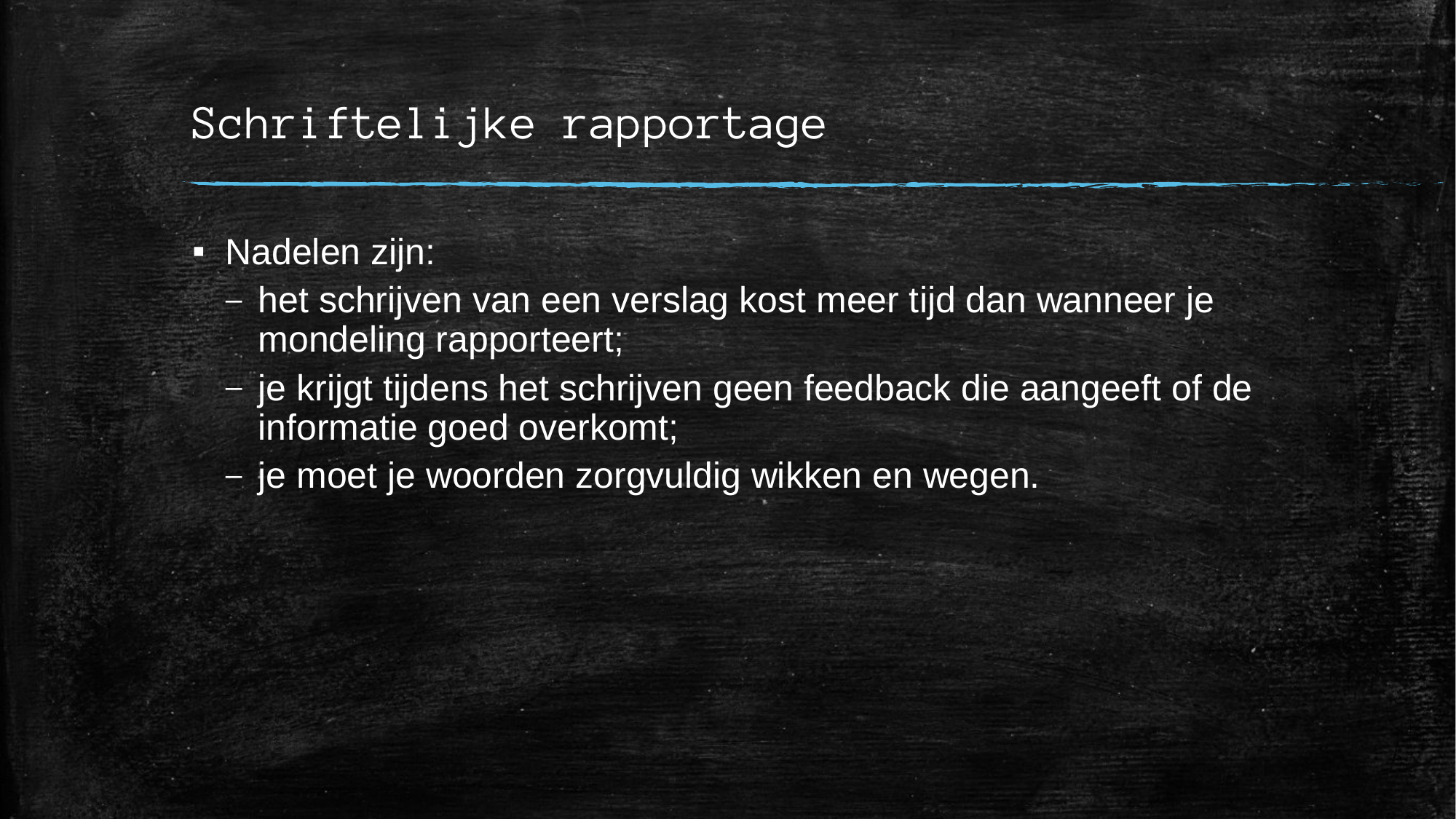

# Schriftelijke rapportage
Nadelen zijn:
het schrijven van een verslag kost meer tijd dan wanneer je mondeling rapporteert;
je krijgt tijdens het schrijven geen feedback die aangeeft of de informatie goed overkomt;
je moet je woorden zorgvuldig wikken en wegen.